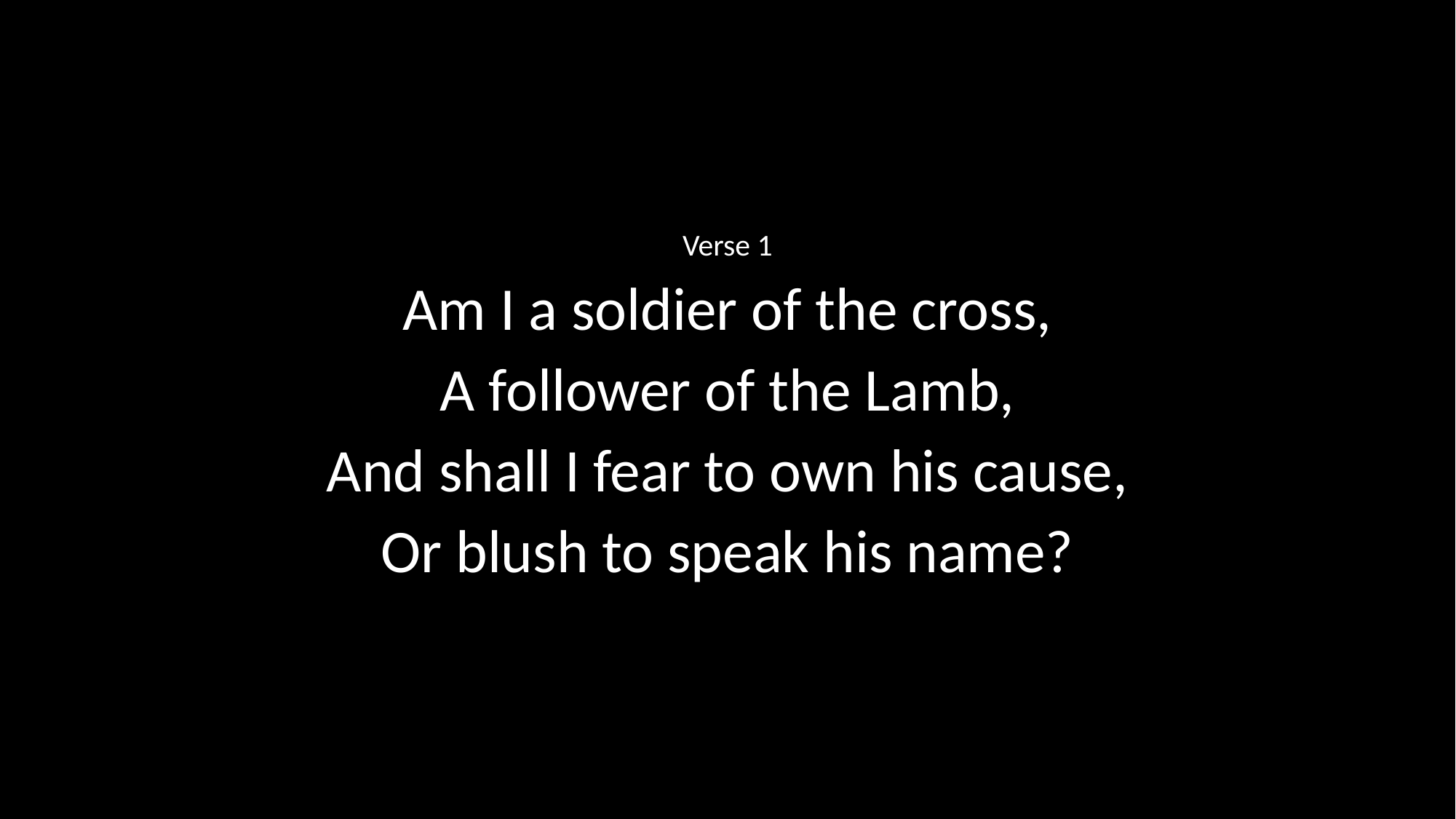

Verse 1
Am I a soldier of the cross,
A follower of the Lamb,
And shall I fear to own his cause,
Or blush to speak his name?